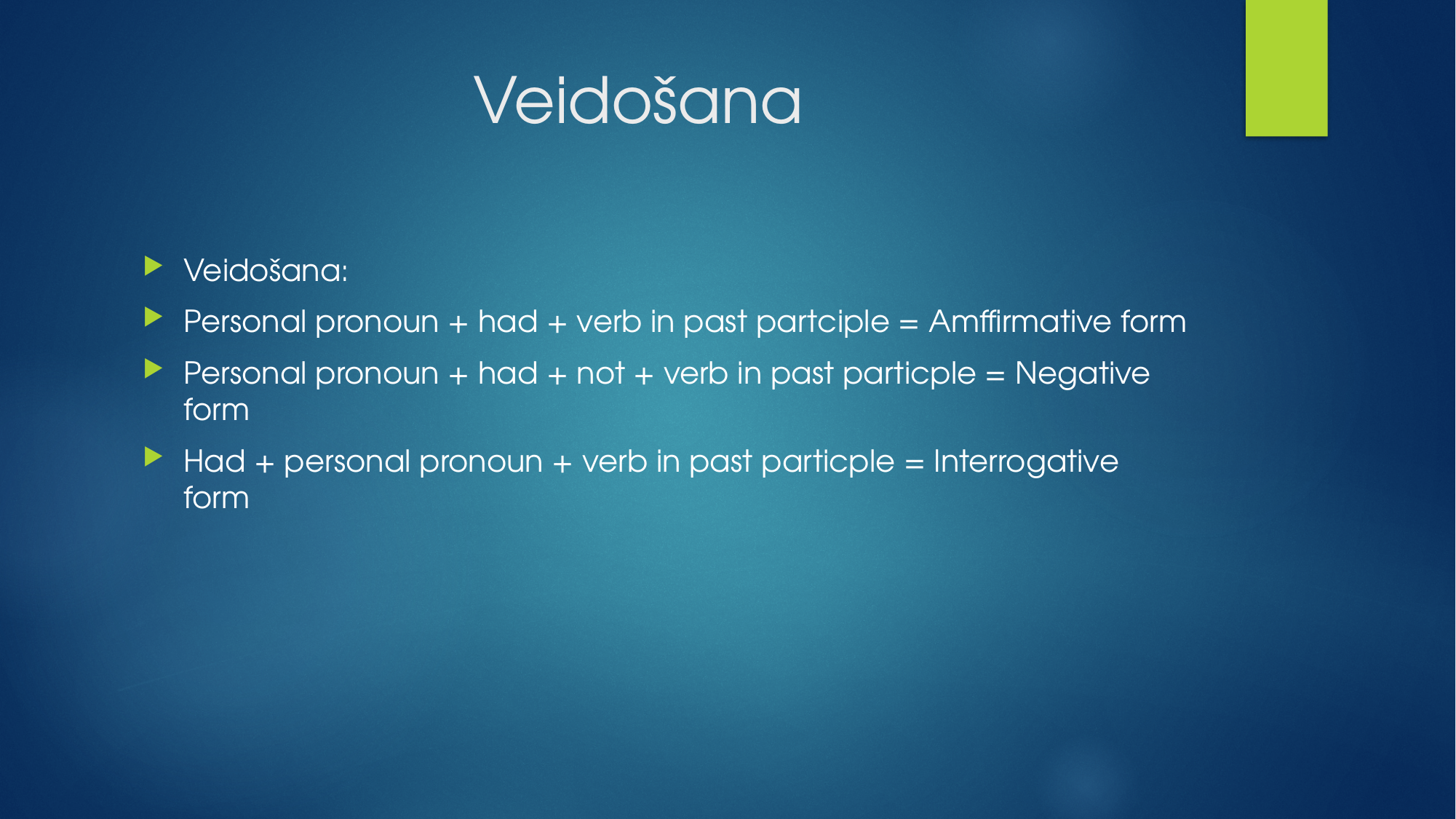

# Veidošana
Veidošana:
Personal pronoun + had + verb in past partciple = Amffirmative form
Personal pronoun + had + not + verb in past particple = Negative form
Had + personal pronoun + verb in past particple = Interrogative form